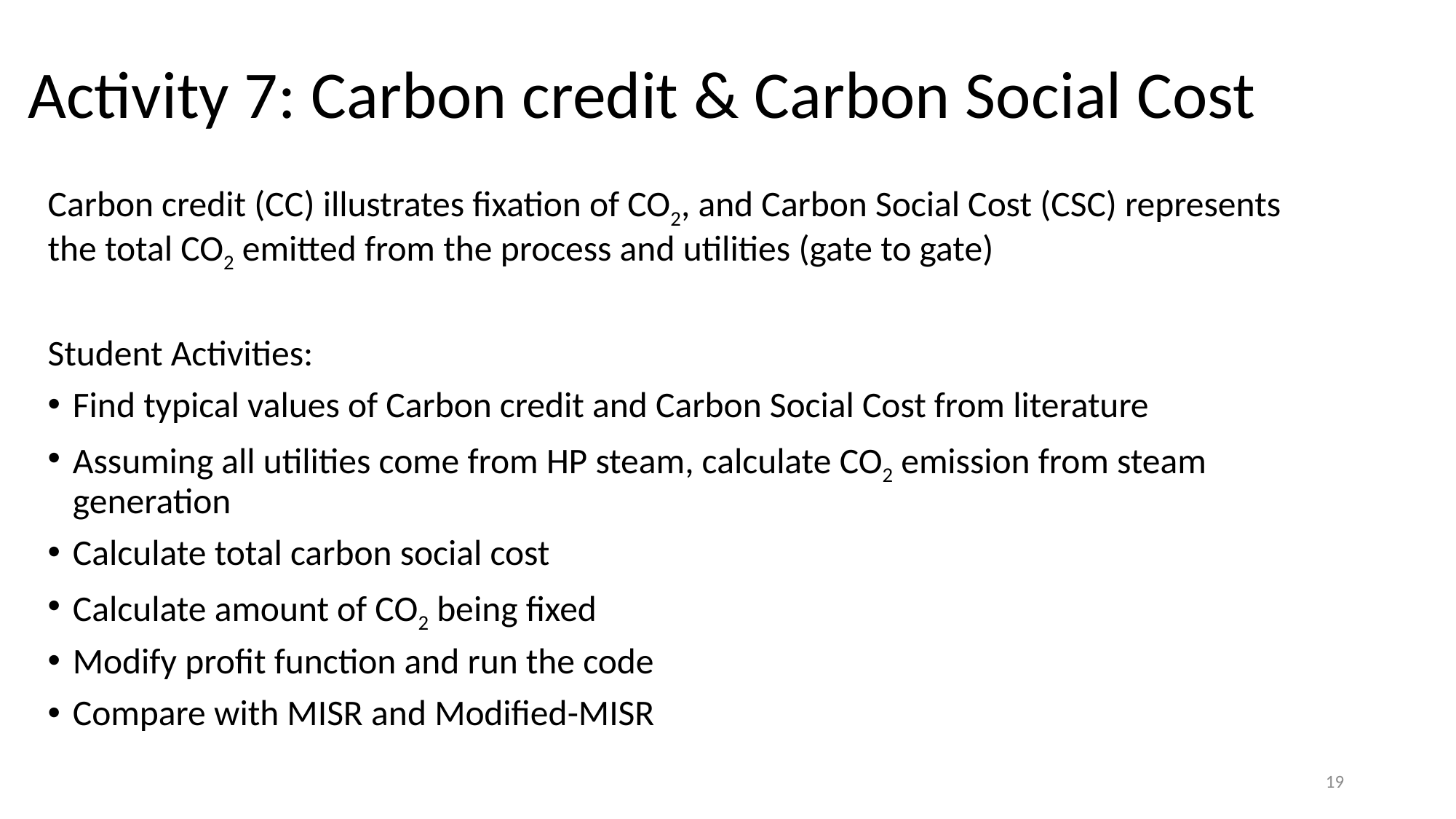

# Activity 7: Carbon credit & Carbon Social Cost
Carbon credit (CC) illustrates fixation of CO2, and Carbon Social Cost (CSC) represents the total CO2 emitted from the process and utilities (gate to gate)

Student Activities:
Find typical values of Carbon credit and Carbon Social Cost from literature
Assuming all utilities come from HP steam, calculate CO2 emission from steam generation
Calculate total carbon social cost
Calculate amount of CO2 being fixed
Modify profit function and run the code
Compare with MISR and Modified-MISR
19